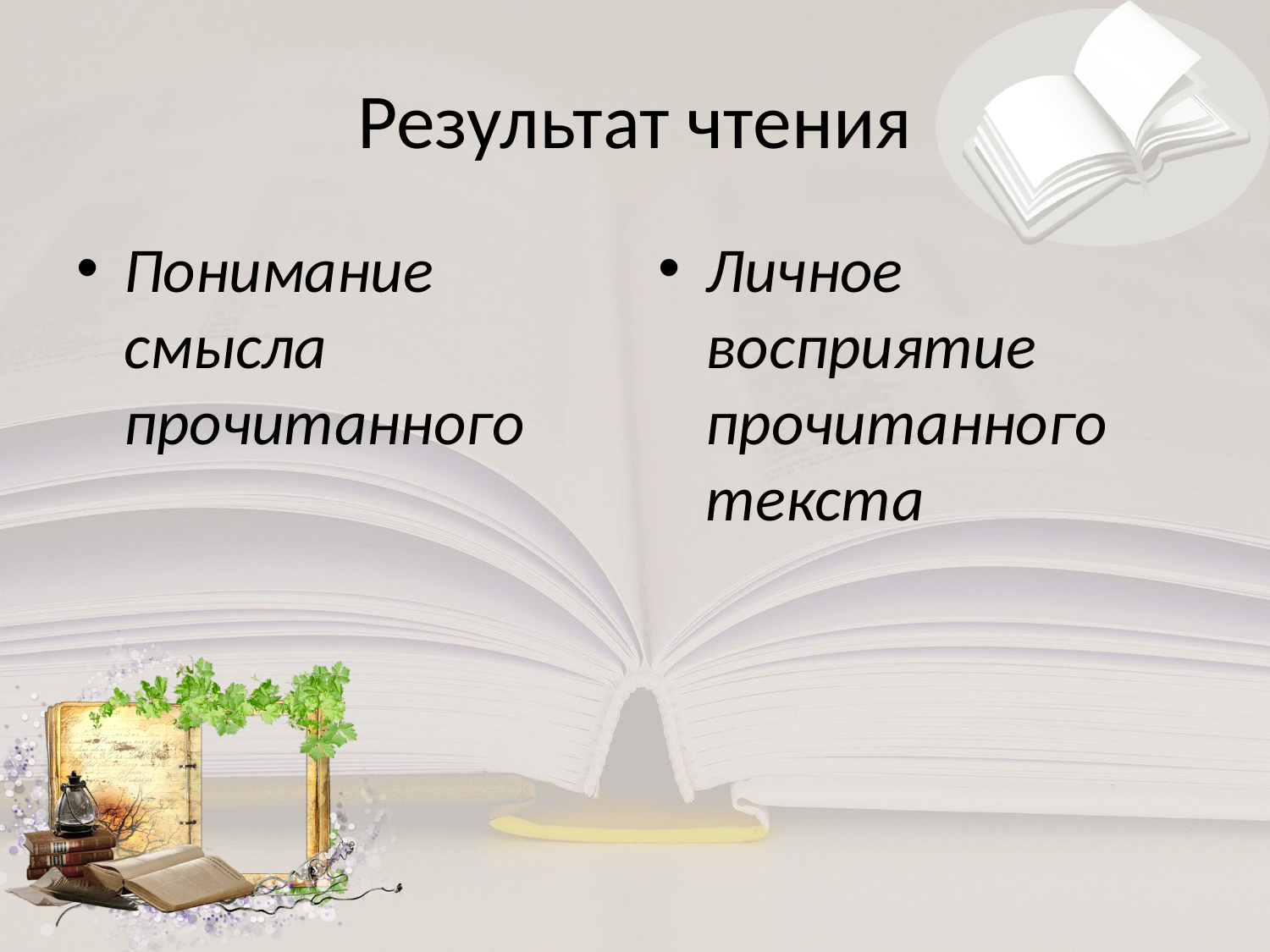

# Результат чтения
Понимание смысла прочитанного
Личное восприятие прочитанного текста